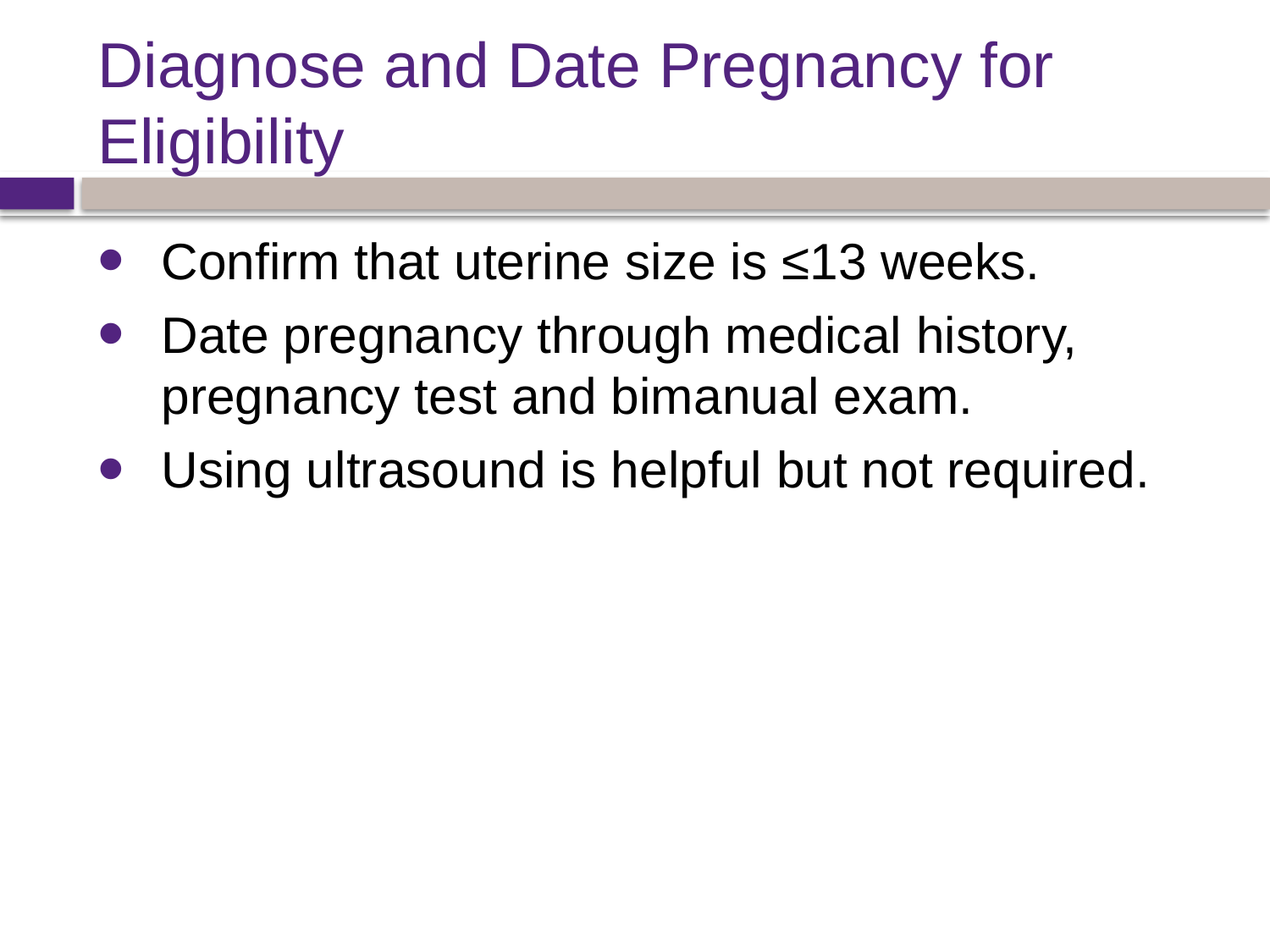

# Diagnose and Date Pregnancy for Eligibility
Confirm that uterine size is ≤13 weeks.
Date pregnancy through medical history, pregnancy test and bimanual exam.
Using ultrasound is helpful but not required.